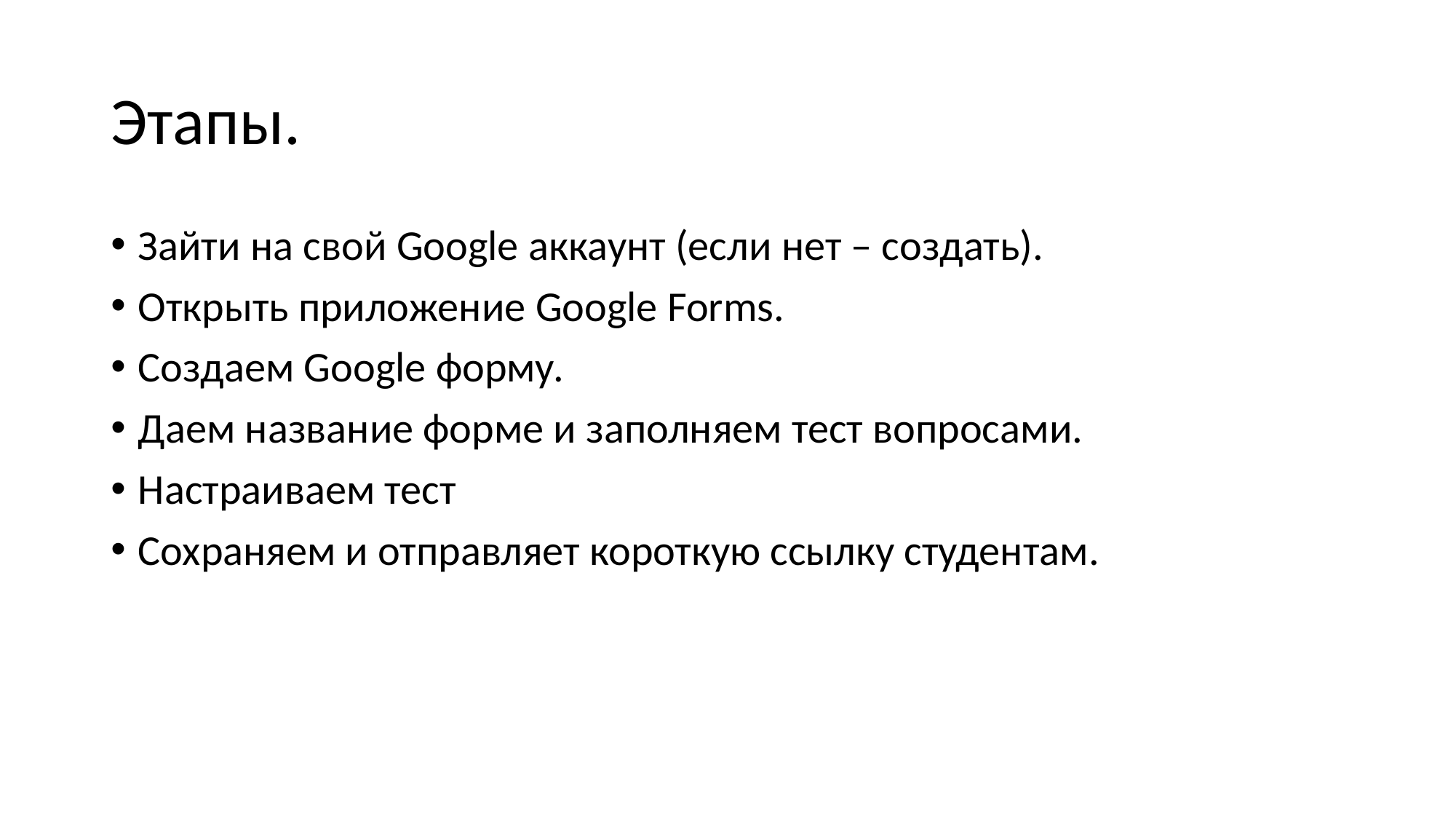

# Этапы.
Зайти на свой Google аккаунт (если нет – создать).
Открыть приложение Google Forms.
Создаем Google форму.
Даем название форме и заполняем тест вопросами.
Настраиваем тест
Сохраняем и отправляет короткую ссылку студентам.